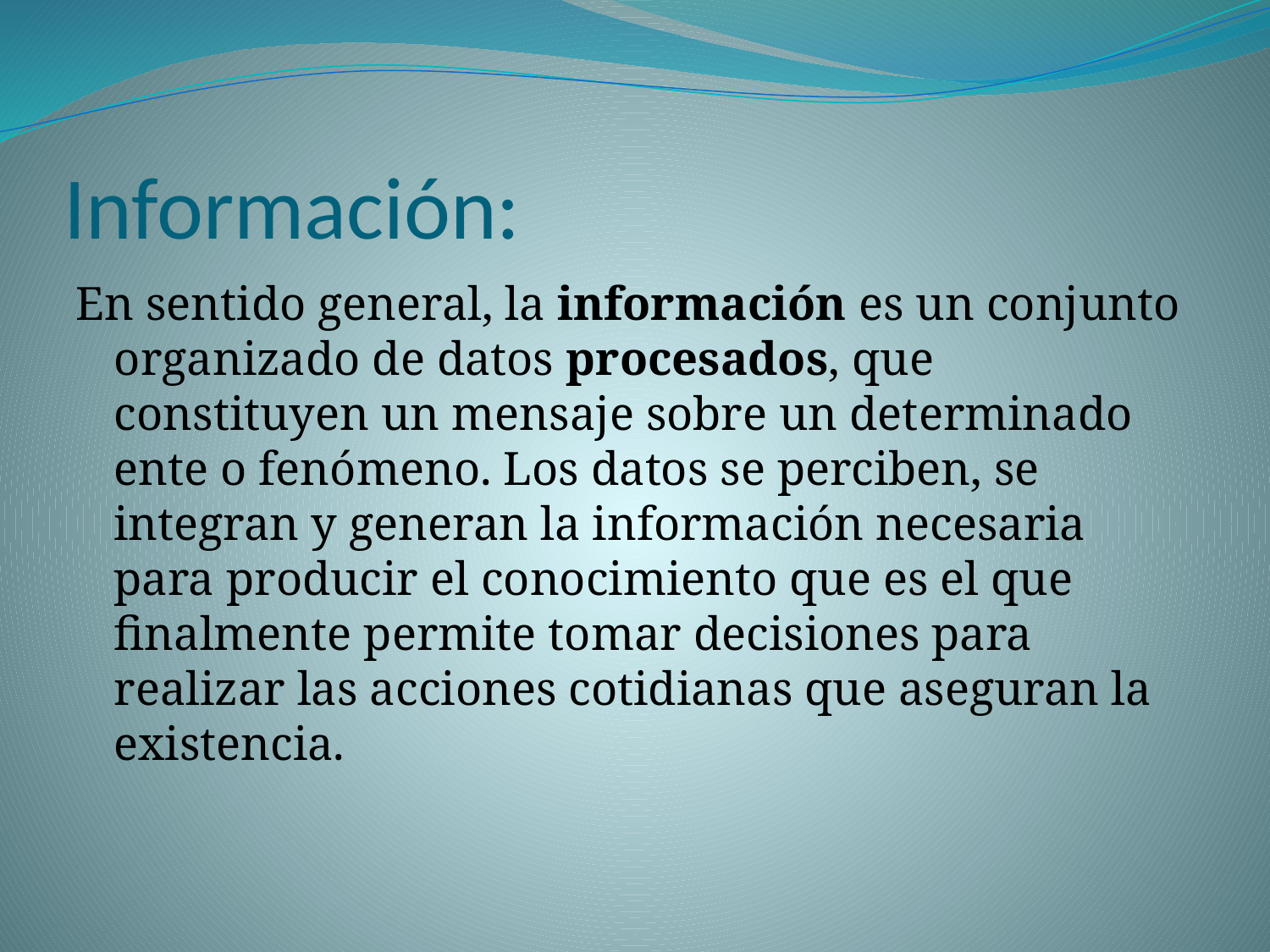

# Información:
En sentido general, la información es un conjunto organizado de datos procesados, que constituyen un mensaje sobre un determinado ente o fenómeno. Los datos se perciben, se integran y generan la información necesaria para producir el conocimiento que es el que finalmente permite tomar decisiones para realizar las acciones cotidianas que aseguran la existencia.